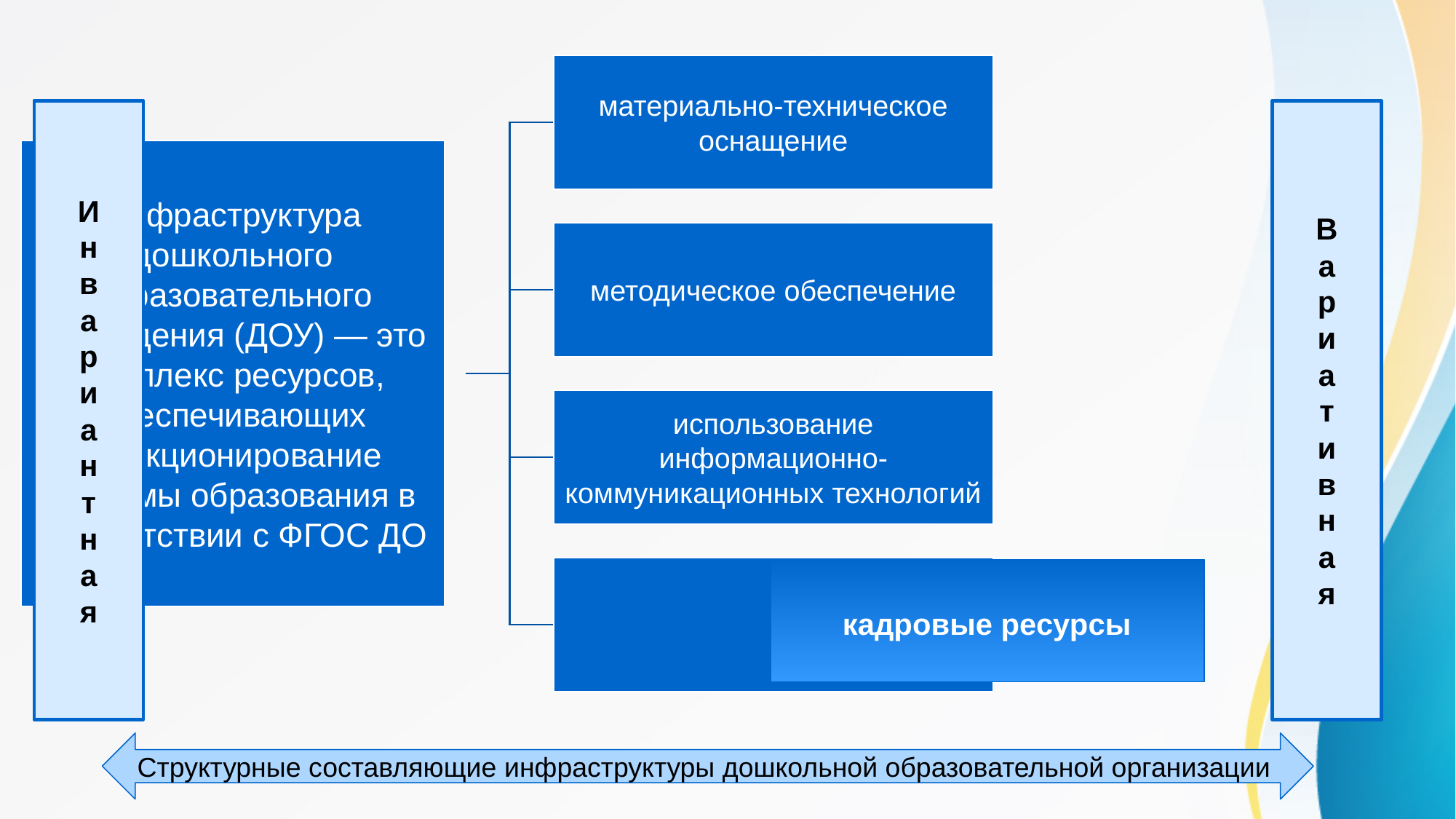

Инфраструктура дошкольного образовательного учреждения (ДОУ) — это комплекс ресурсов, обеспечивающих функционирование системы образования в соответствии с ФГОС ДО
материально-техническое оснащение
методическое обеспечение
использование информационно-коммуникационных технологий

И
н
в
а
р
и
а
н
т
н
а
я
В
а
р
и
а
т
и
в
н
а
я
      кадровые ресурсы
 Структурные составляющие инфраструктуры дошкольной образовательной организации